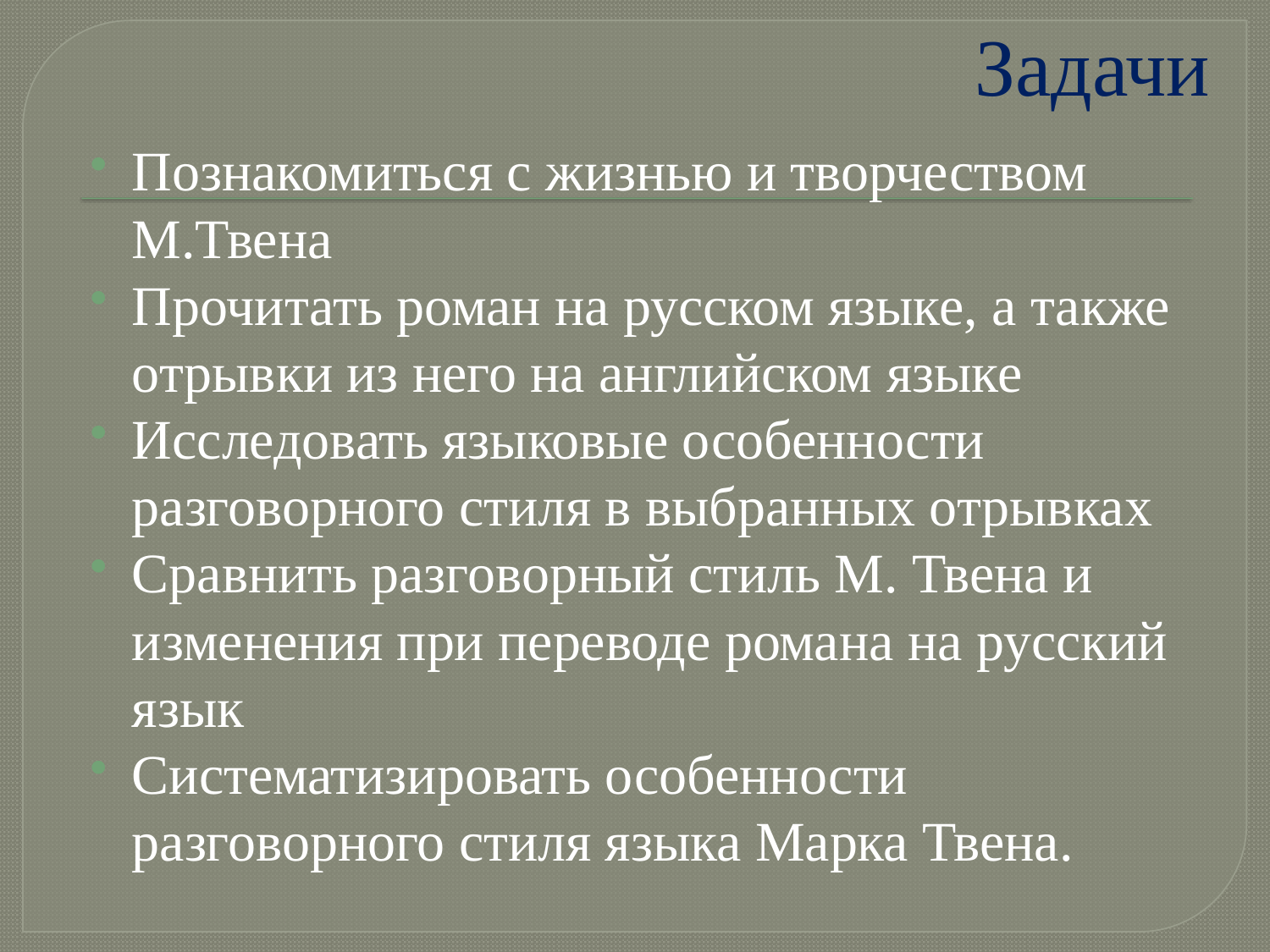

# Задачи
Познакомиться с жизнью и творчеством М.Твена
Прочитать роман на русском языке, а также отрывки из него на английском языке
Исследовать языковые особенности разговорного стиля в выбранных отрывках
Сравнить разговорный стиль М. Твена и изменения при переводе романа на русский язык
Систематизировать особенности разговорного стиля языка Марка Твена.